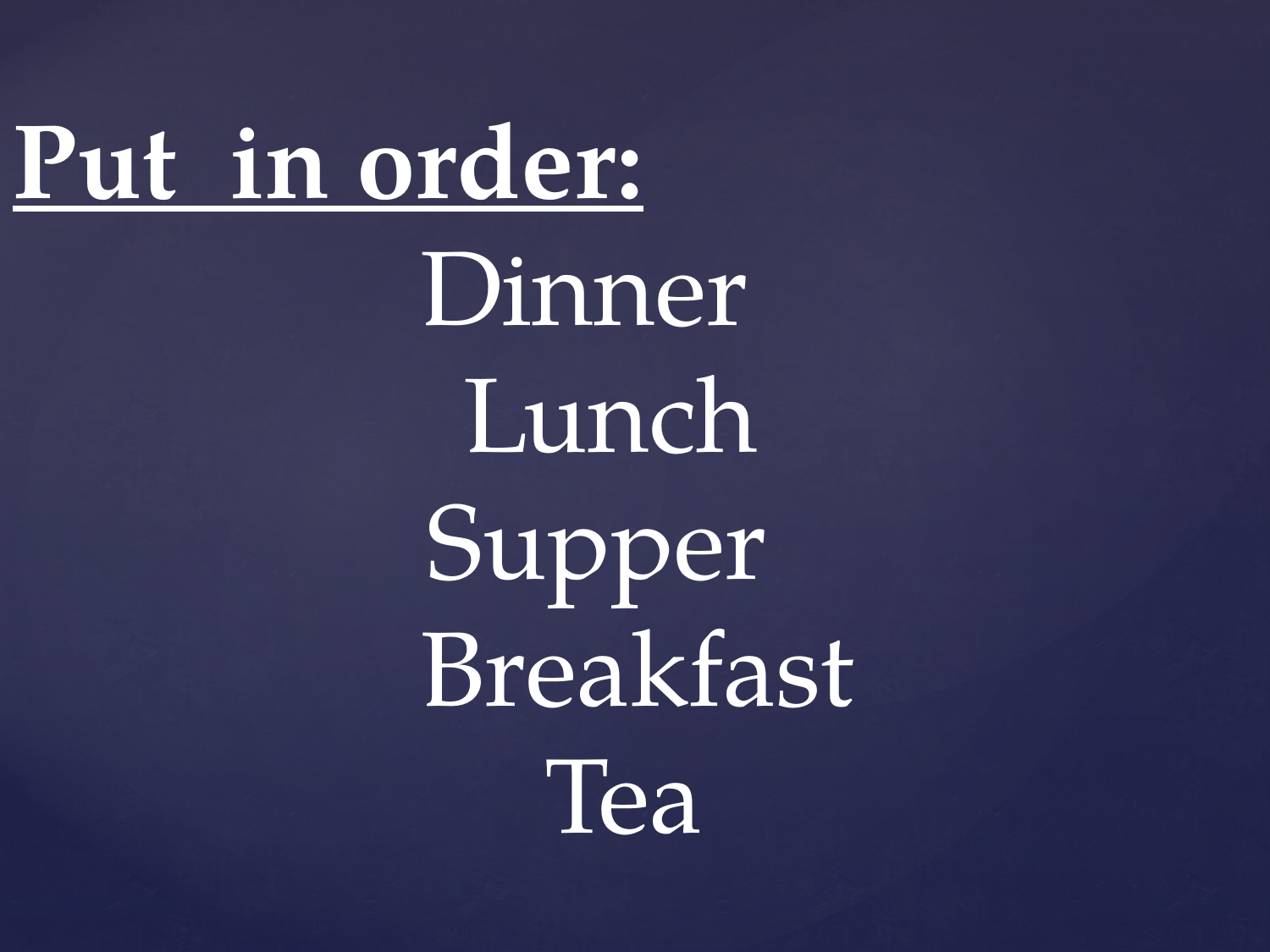

Put  in order:
 Dinner
 Lunch
  Supper
   Breakfast
  Tea